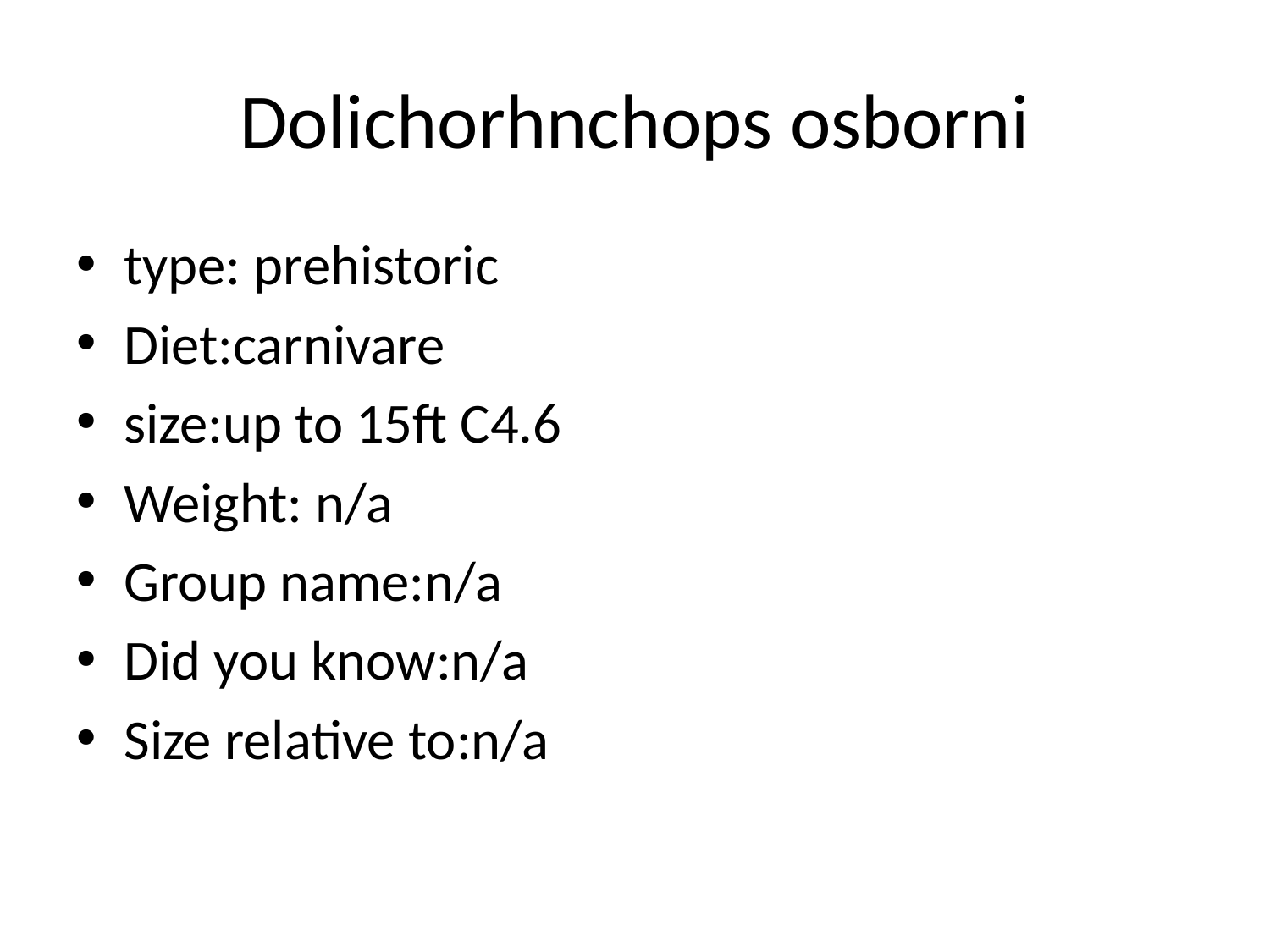

# Dolichorhnchops osborni
type: prehistoric
Diet:carnivare
size:up to 15ft C4.6
Weight: n/a
Group name:n/a
Did you know:n/a
Size relative to:n/a